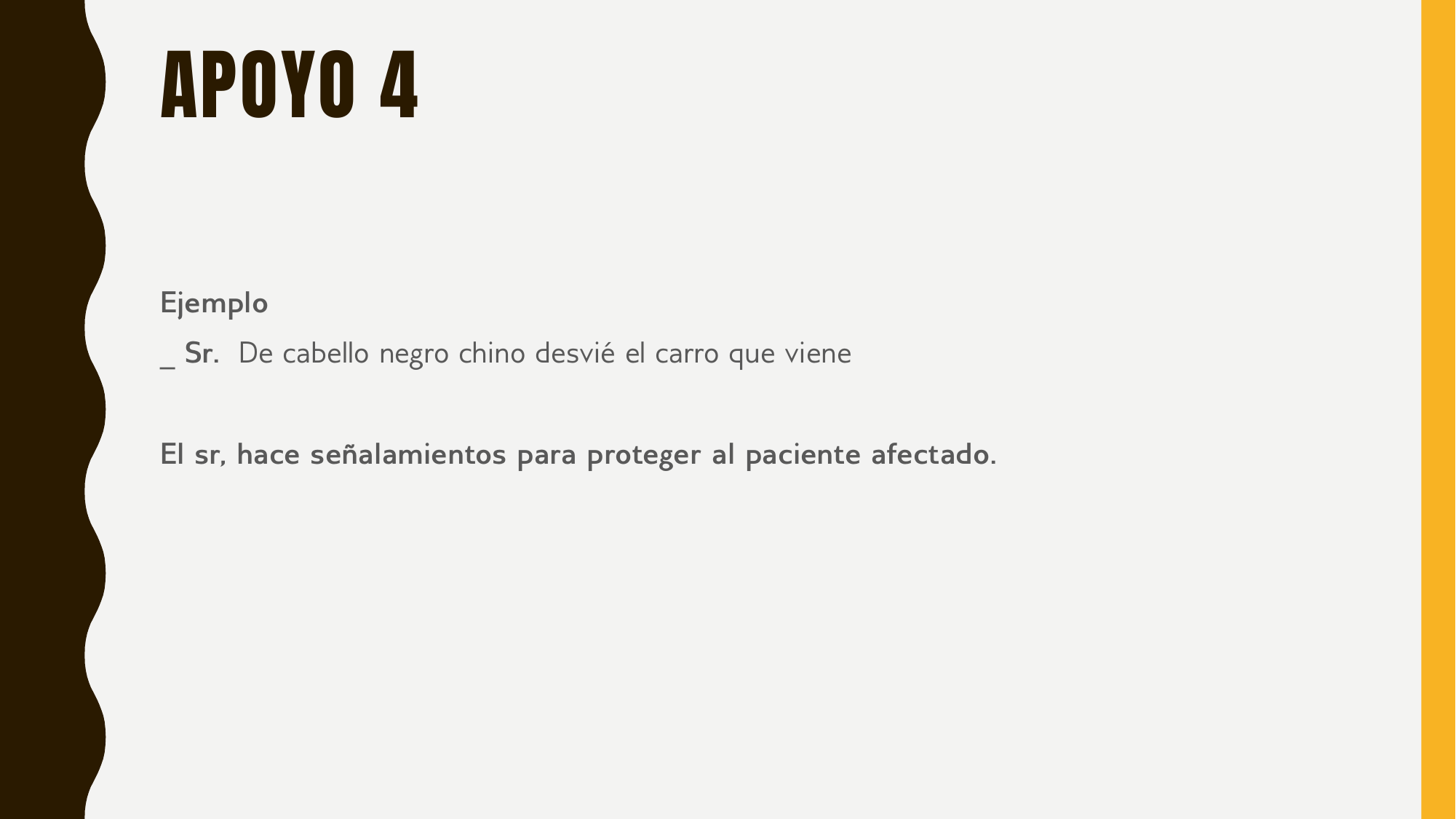

# Apoyo 4
Ejemplo
_ Sr.  De cabello negro chino desvié el carro que viene

El sr, hace señalamientos para proteger al paciente afectado.